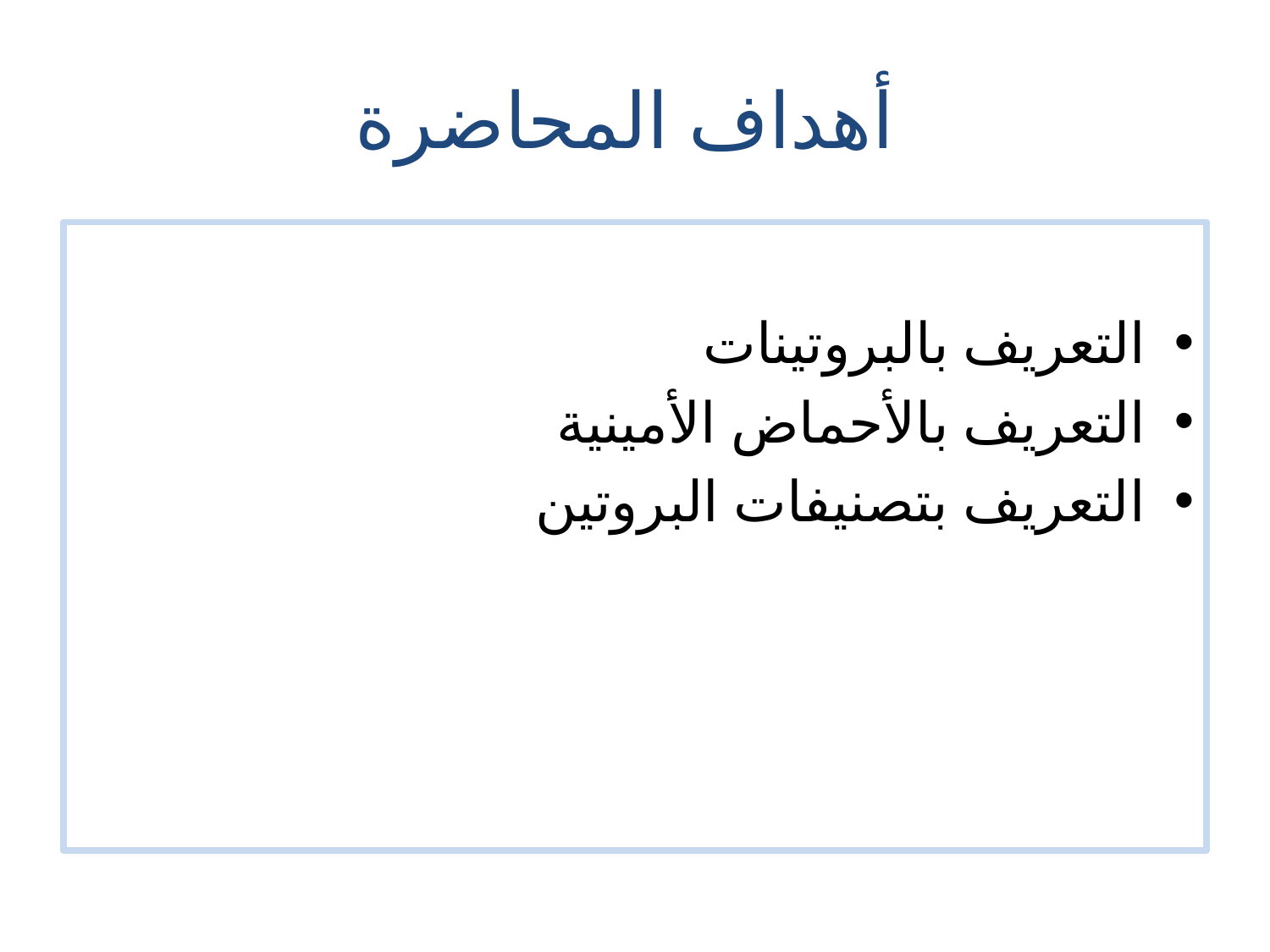

# أهداف المحاضرة

التعريف بالبروتينات
التعريف بالأحماض الأمينية
التعريف بتصنيفات البروتين